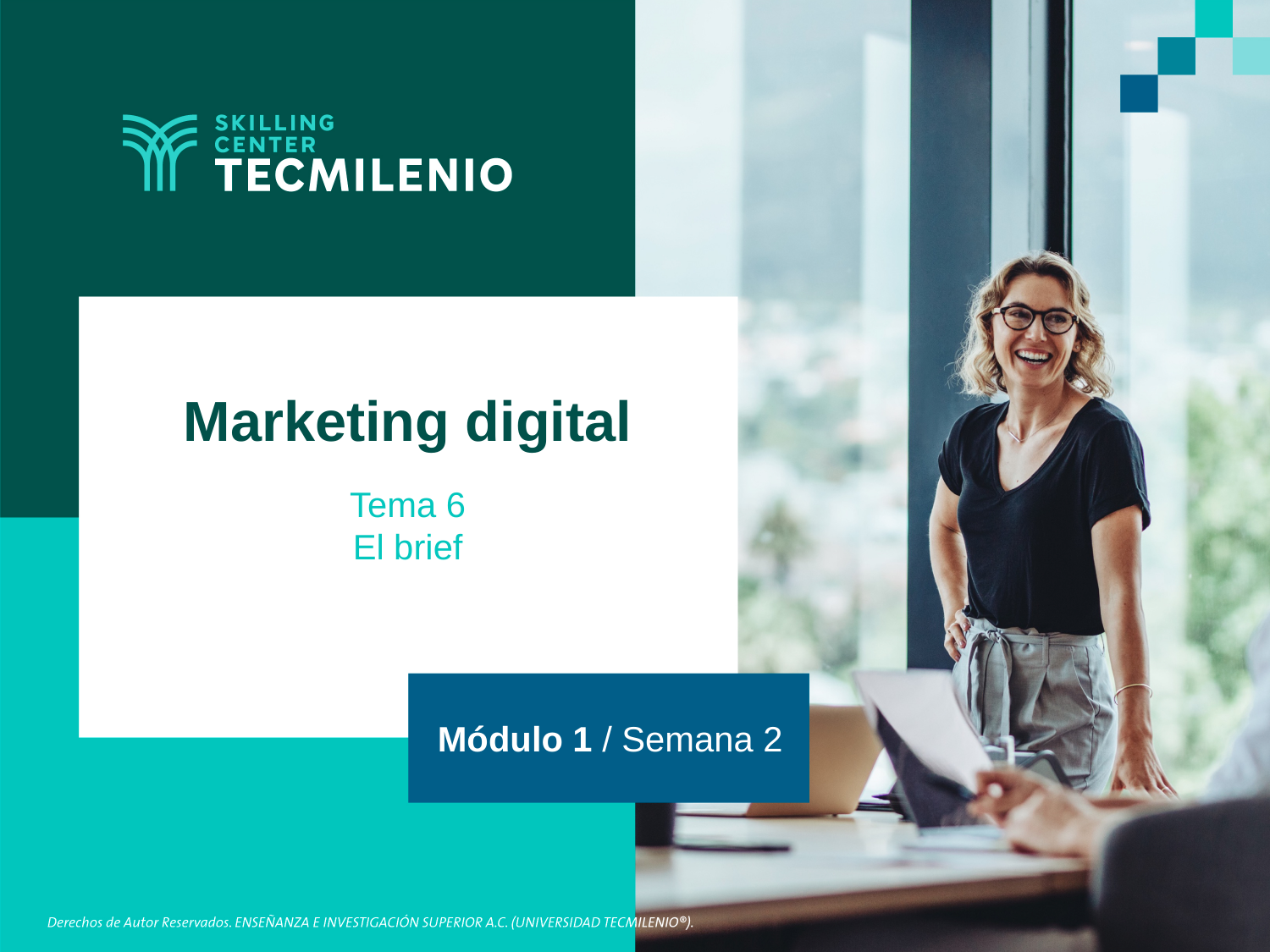

Marketing digital
Tema 6
El brief
Módulo 1 / Semana 2